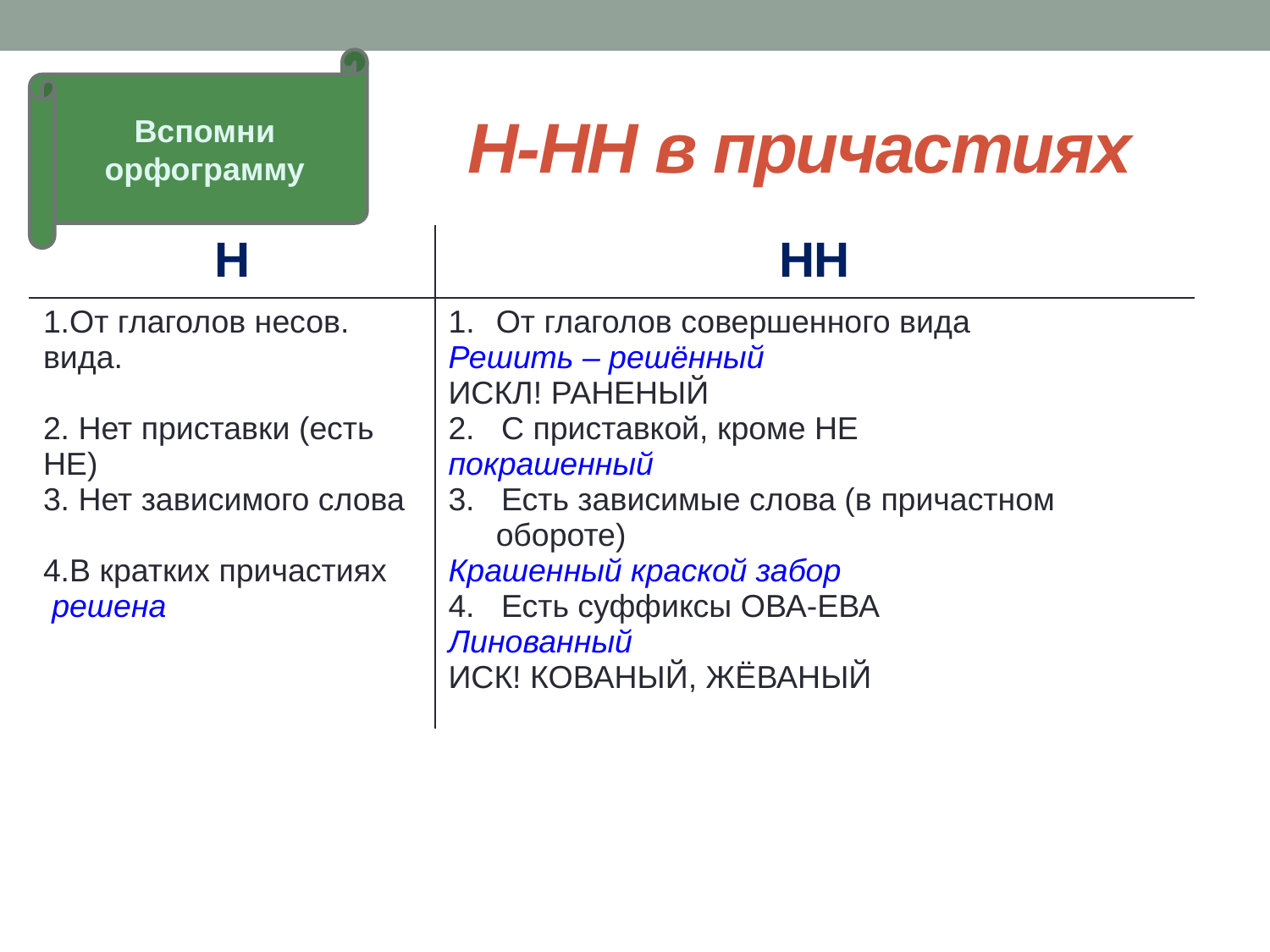

Вспомни орфограмму
# Н-НН в причастиях
| Н | НН |
| --- | --- |
| 1.От глаголов несов. вида. 2. Нет приставки (есть НЕ) 3. Нет зависимого слова 4.В кратких причастиях решена | От глаголов совершенного вида Решить – решённый ИСКЛ! РАНЕНЫЙ 2. С приставкой, кроме НЕ покрашенный 3. Есть зависимые слова (в причастном обороте) Крашенный краской забор 4. Есть суффиксы ОВА-ЕВА Линованный ИСК! КОВАНЫЙ, ЖЁВАНЫЙ |